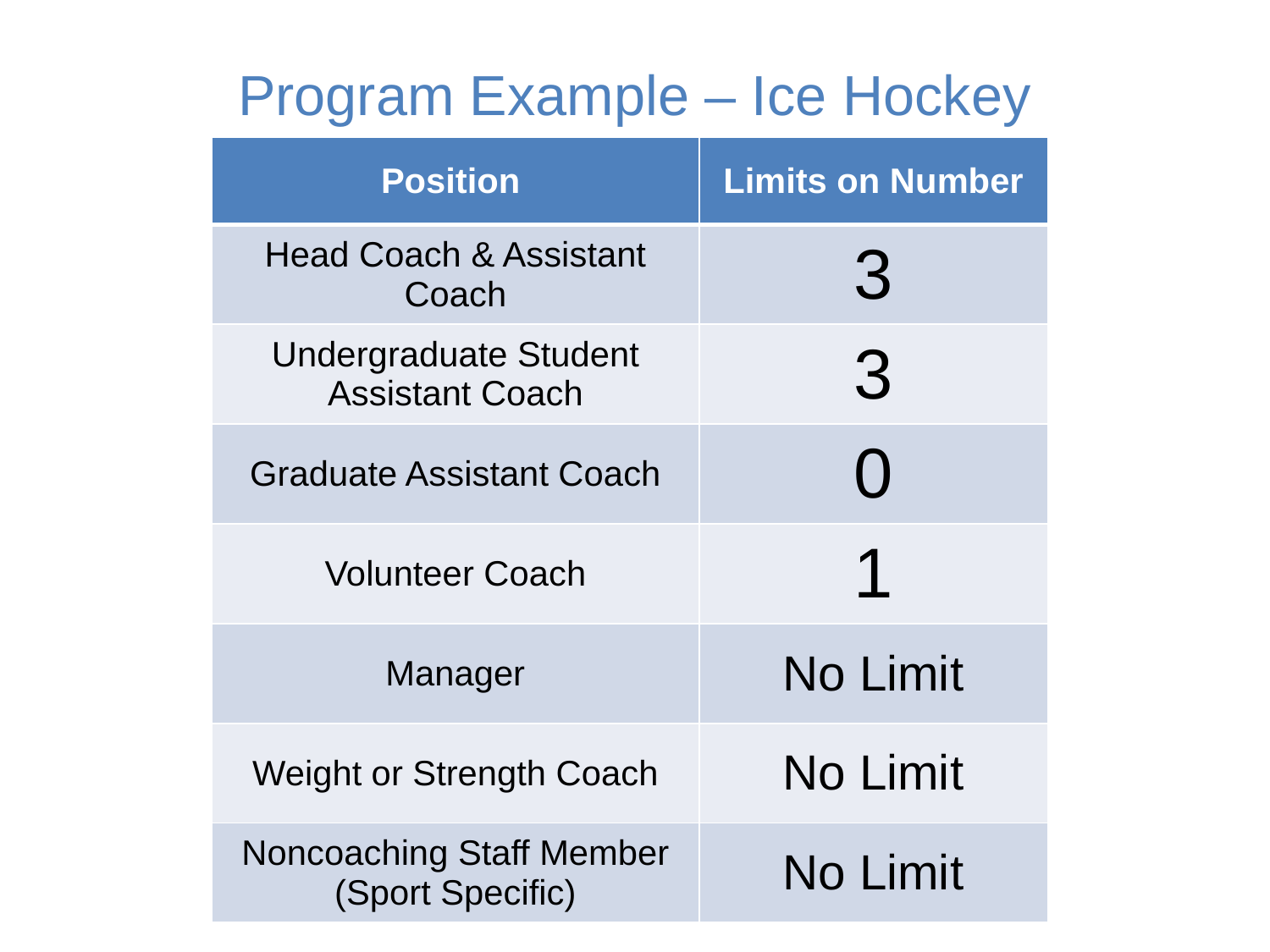

# Program Example – Ice Hockey
| Position | Limits on Number |
| --- | --- |
| Head Coach & Assistant Coach | 3 |
| Undergraduate Student Assistant Coach | 3 |
| Graduate Assistant Coach | 0 |
| Volunteer Coach | 1 |
| Manager | No Limit |
| Weight or Strength Coach | No Limit |
| Noncoaching Staff Member (Sport Specific) | No Limit |